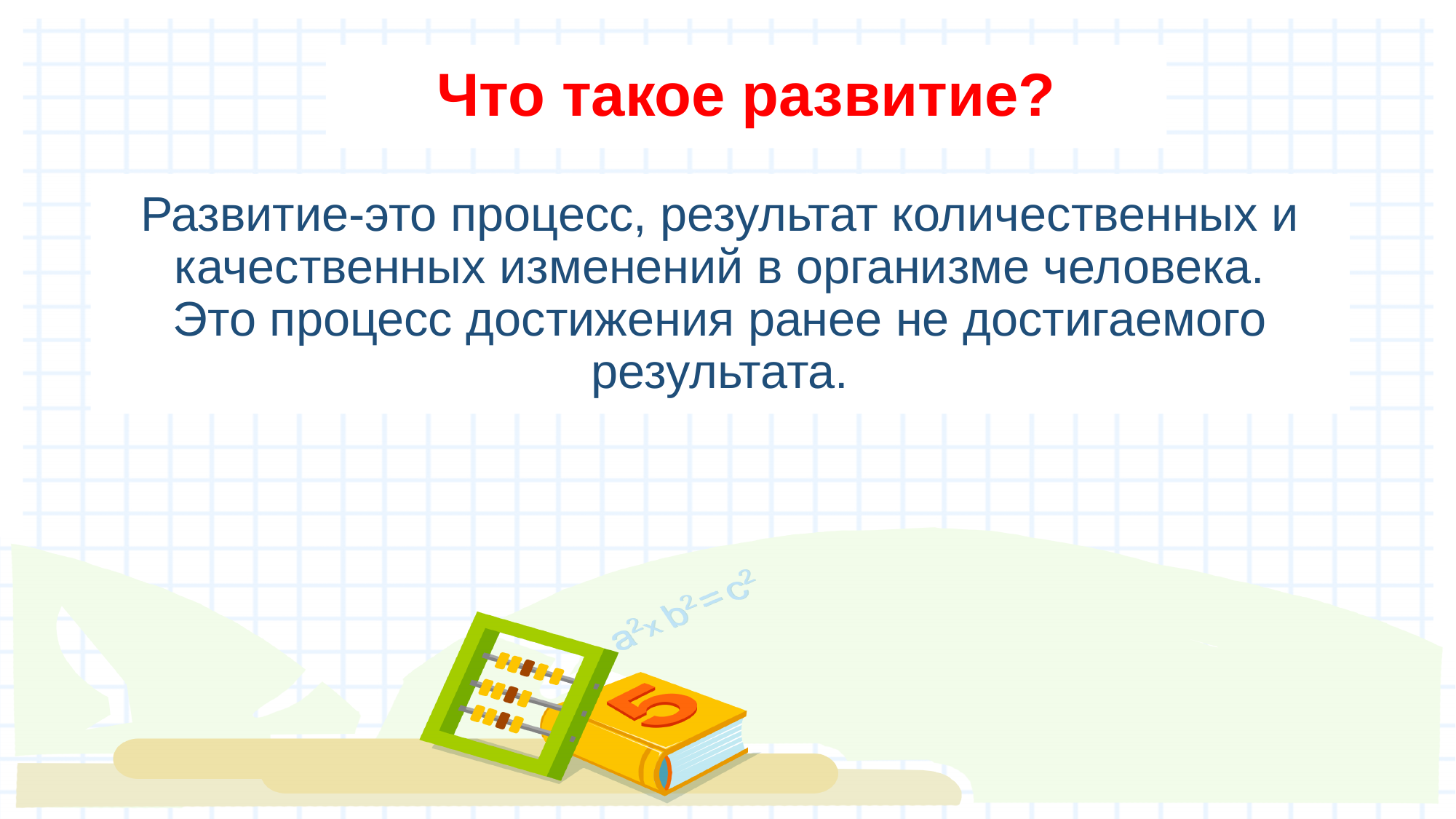

Что такое развитие?
# Развитие-это процесс, результат количественных и качественных изменений в организме человека. Это процесс достижения ранее не достигаемого результата.